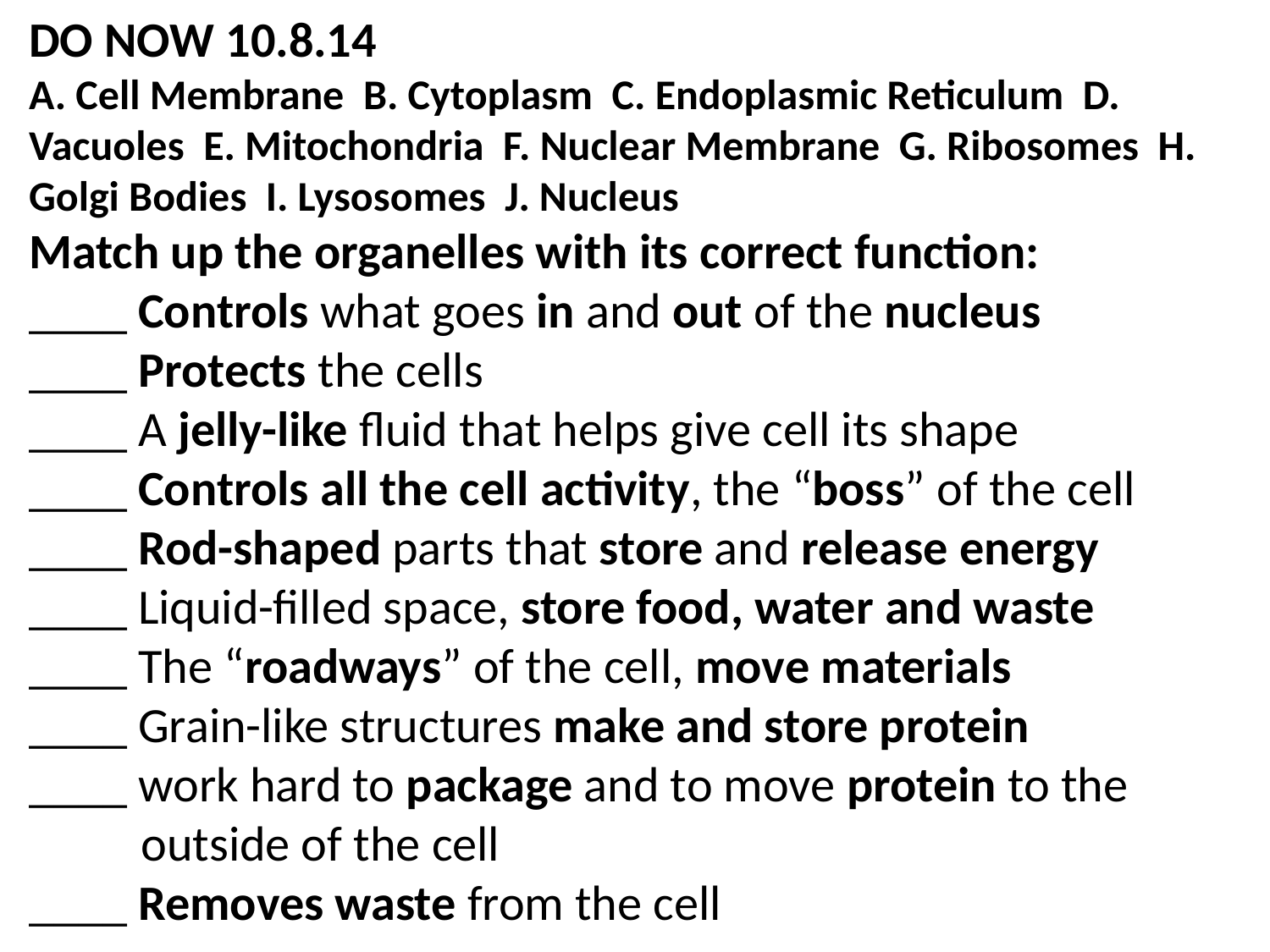

DO NOW 10.8.14
A. Cell Membrane  B. Cytoplasm  C. Endoplasmic Reticulum  D. Vacuoles  E. Mitochondria  F. Nuclear Membrane  G. Ribosomes  H. Golgi Bodies  I. Lysosomes  J. Nucleus
Match up the organelles with its correct function:
____ Controls what goes in and out of the nucleus
____ Protects the cells
____ A jelly-like fluid that helps give cell its shape
____ Controls all the cell activity, the “boss” of the cell
____ Rod-shaped parts that store and release energy
____ Liquid-filled space, store food, water and waste
____ The “roadways” of the cell, move materials
____ Grain-like structures make and store protein
____ work hard to package and to move protein to the
          outside of the cell
____ Removes waste from the cell